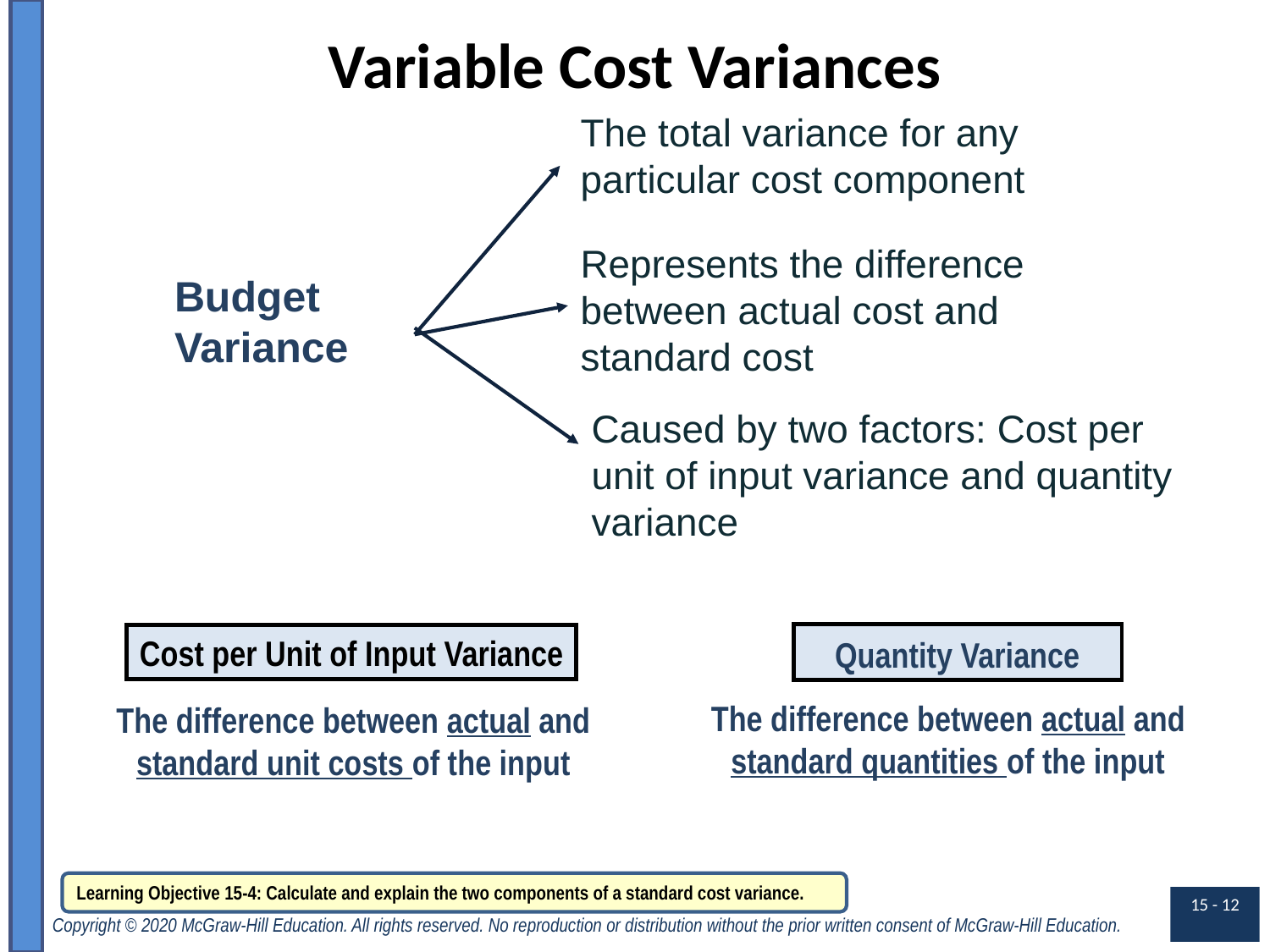

# Variable Cost Variances
The total variance for any particular cost component

Represents the difference between actual cost and
standard cost

Budget Variance

Caused by two factors: Cost per unit of input variance and quantity variance

Quantity Variance
Cost per Unit of Input Variance
The difference between actual and standard quantities of the input
The difference between actual and standard unit costs of the input
Learning Objective 15-4: Calculate and explain the two components of a standard cost variance.